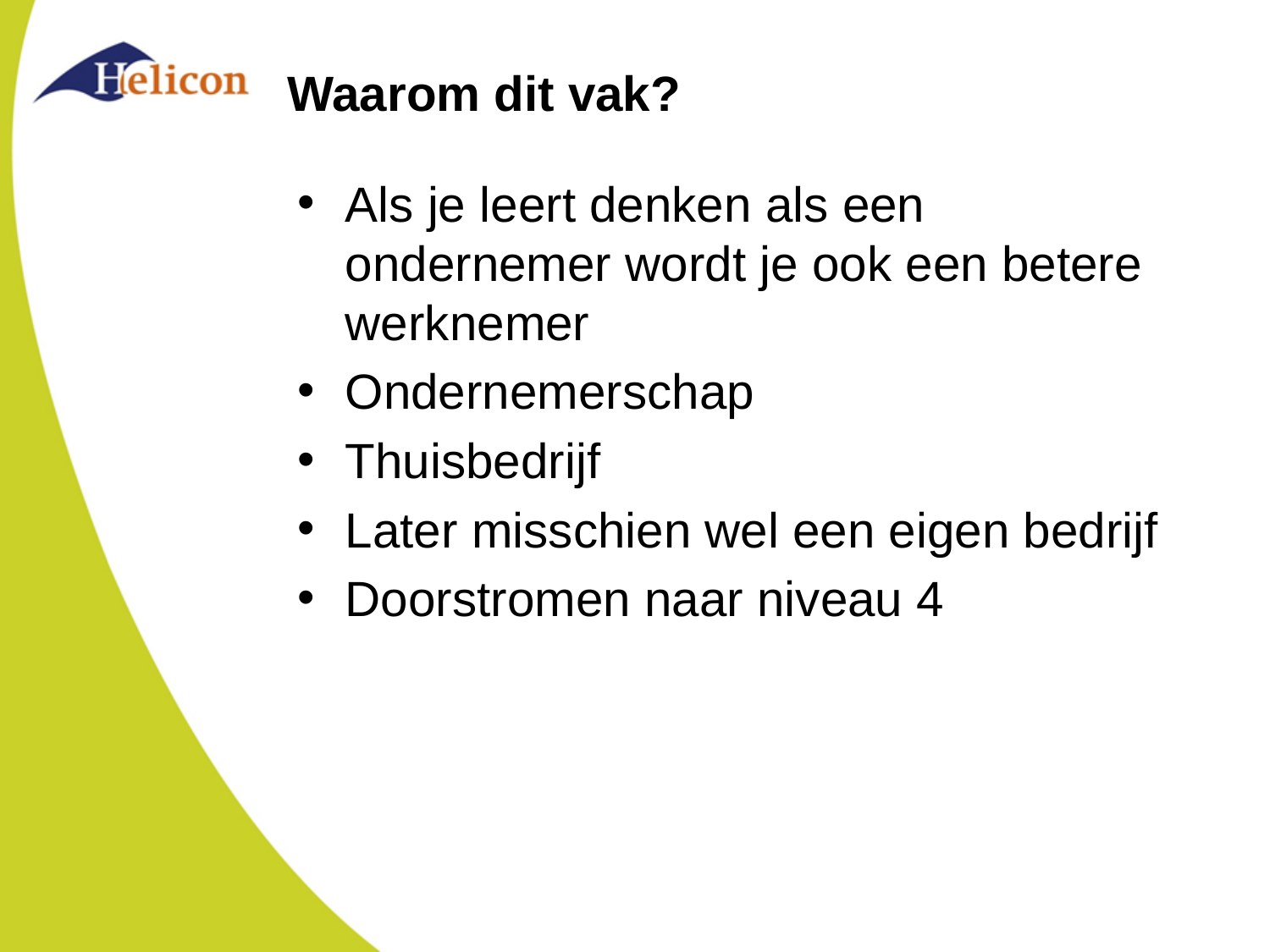

# Waarom dit vak?
Als je leert denken als een ondernemer wordt je ook een betere werknemer
Ondernemerschap
Thuisbedrijf
Later misschien wel een eigen bedrijf
Doorstromen naar niveau 4